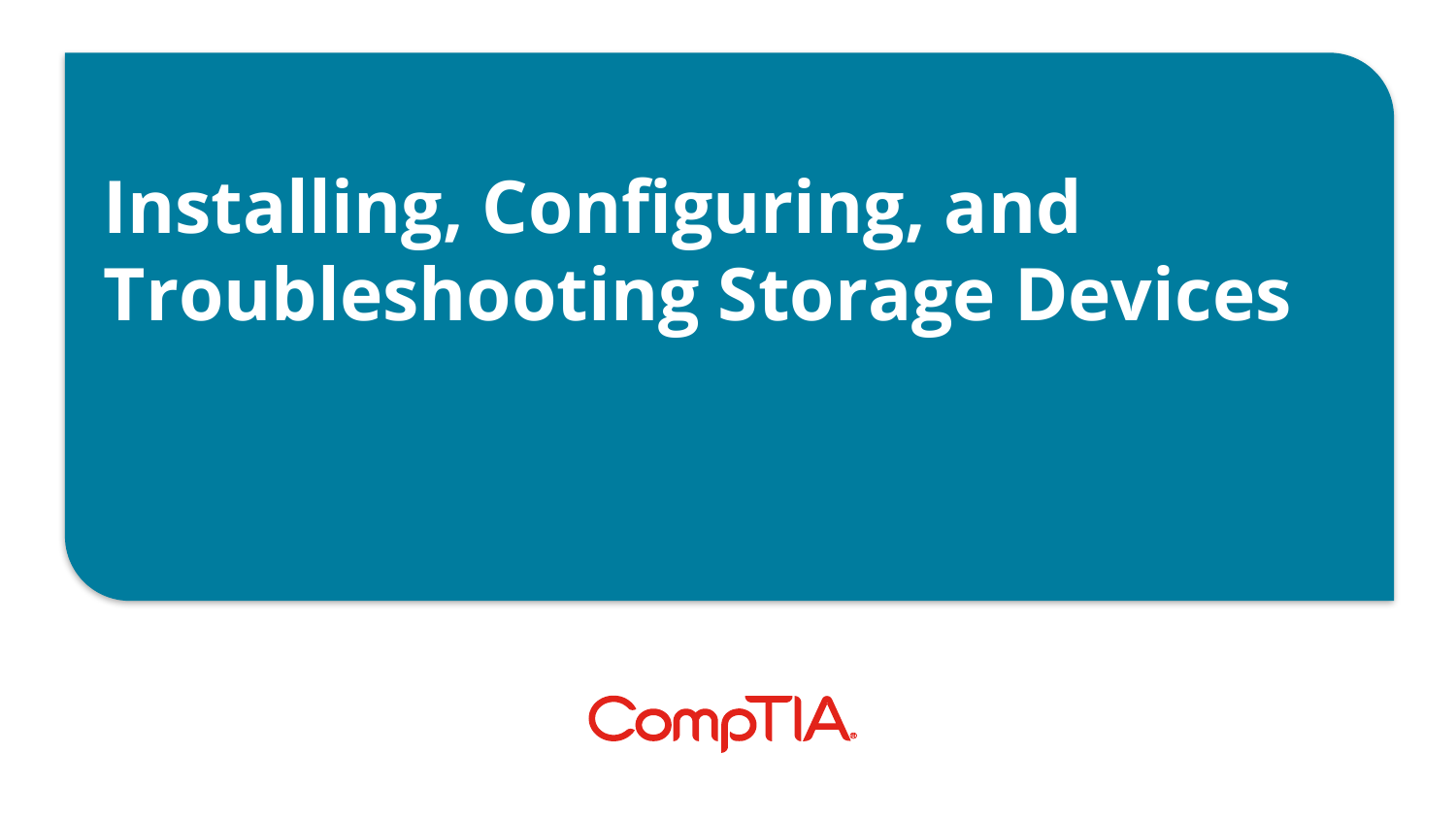

# Installing, Configuring, and Troubleshooting Storage Devices